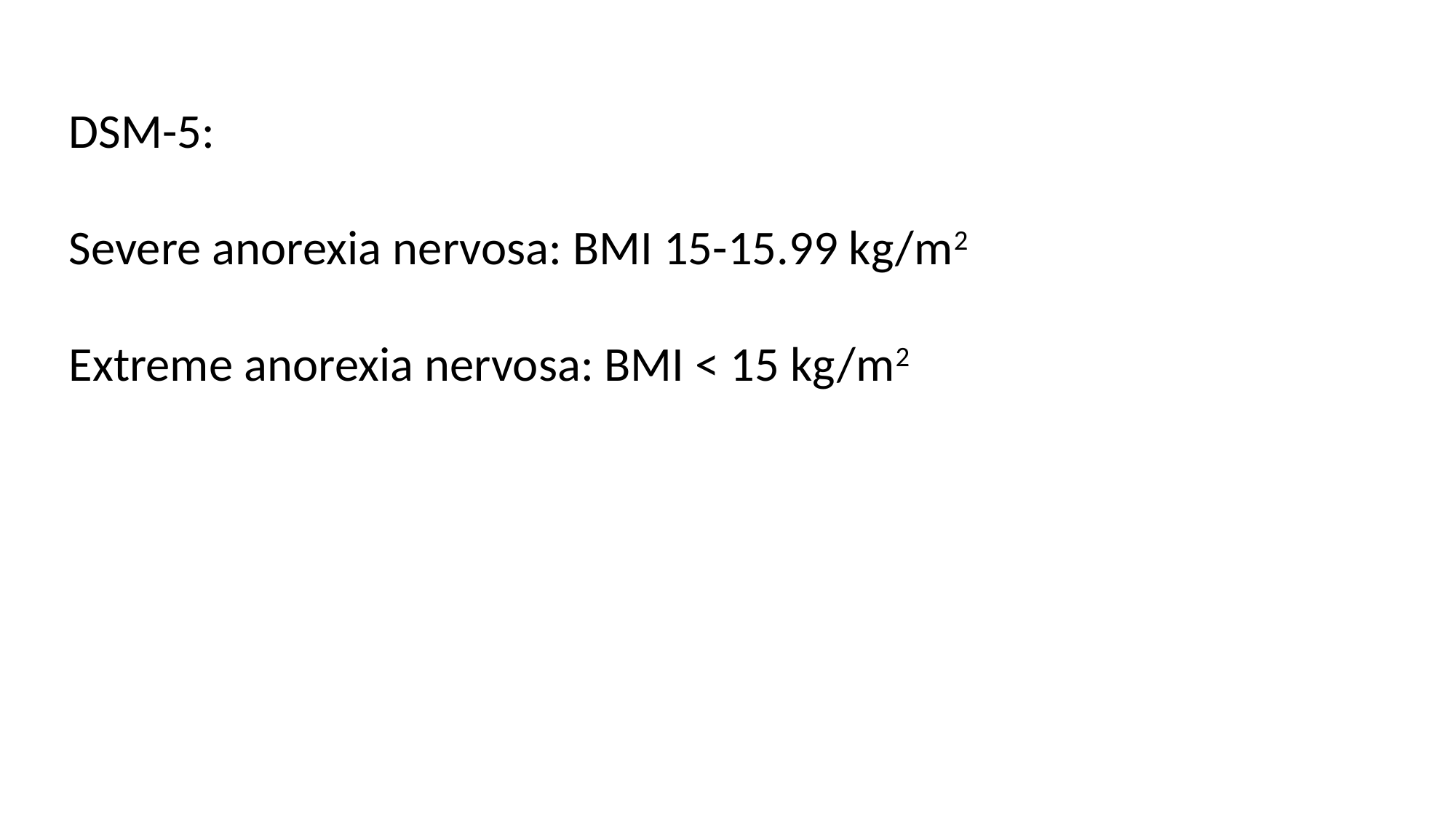

DSM-5:

Severe anorexia nervosa: BMI 15-15.99 kg/m2

Extreme anorexia nervosa: BMI < 15 kg/m2